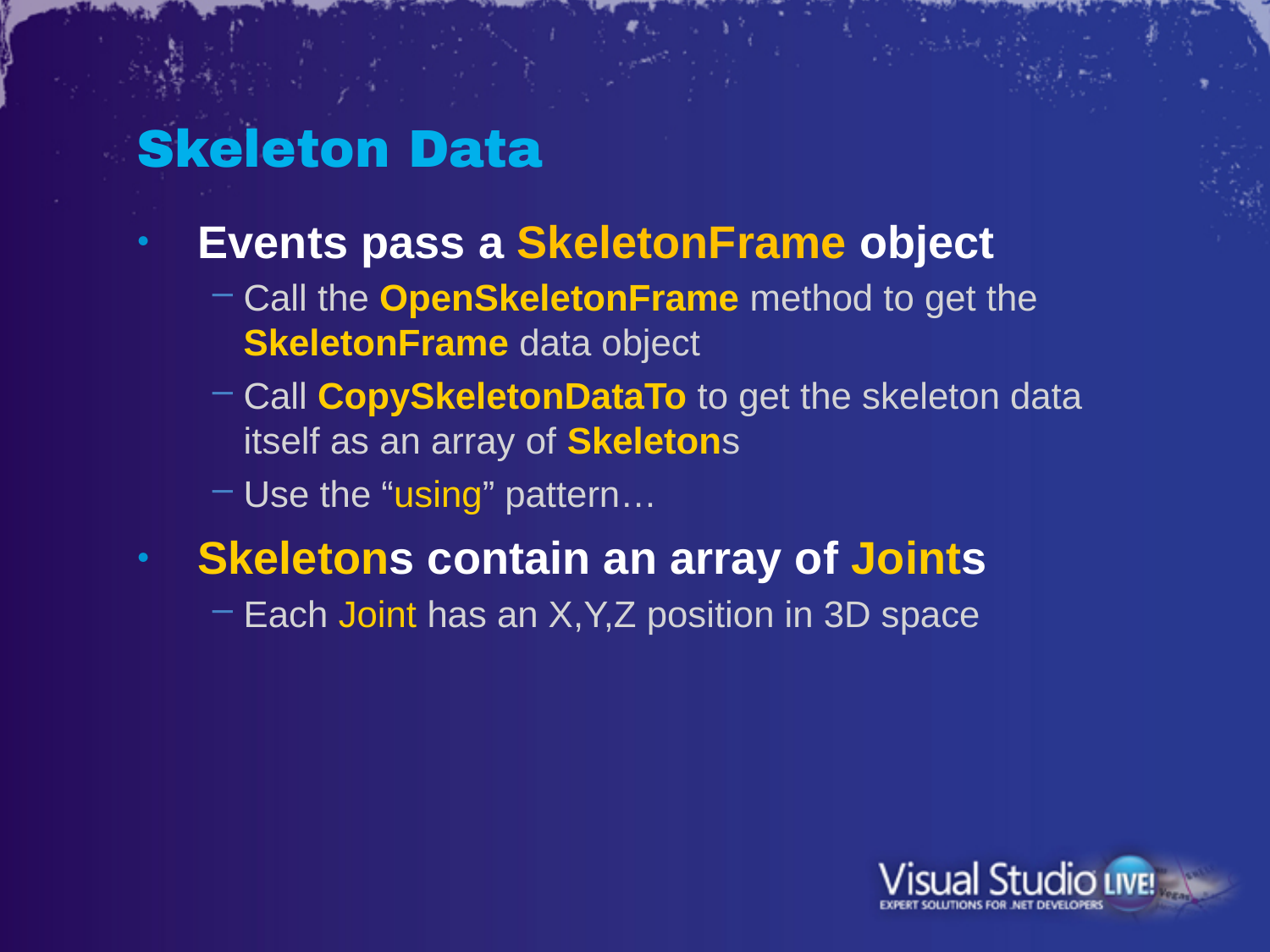

# Skeleton Data
Events pass a SkeletonFrame object
Call the OpenSkeletonFrame method to get the SkeletonFrame data object
Call CopySkeletonDataTo to get the skeleton data itself as an array of Skeletons
Use the “using” pattern…
Skeletons contain an array of Joints
Each Joint has an X,Y,Z position in 3D space